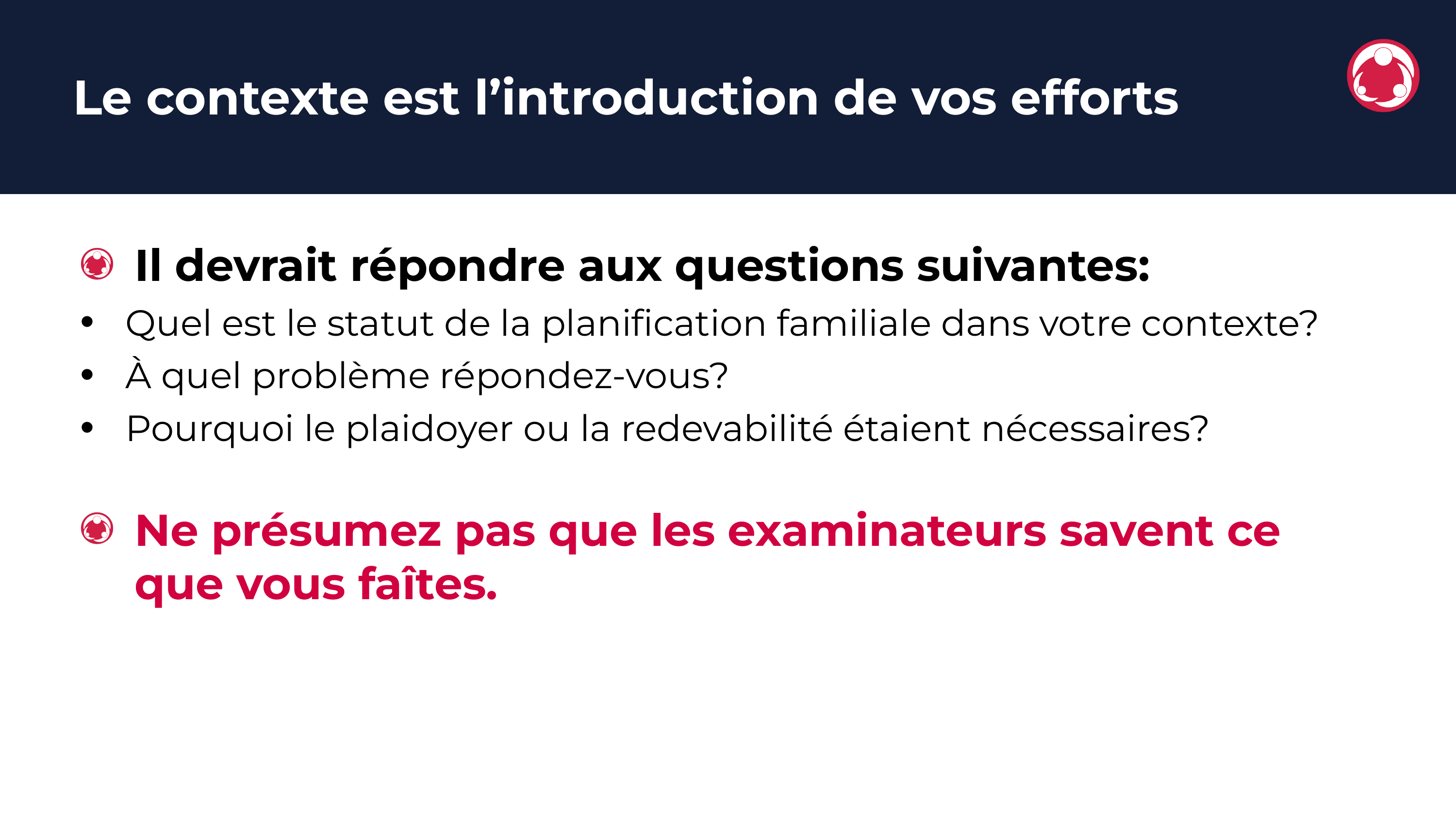

Le contexte est l’introduction de vos efforts
Il devrait répondre aux questions suivantes:
Quel est le statut de la planification familiale dans votre contexte?
À quel problème répondez-vous?
Pourquoi le plaidoyer ou la redevabilité étaient nécessaires?
Ne présumez pas que les examinateurs savent ce que vous faîtes.